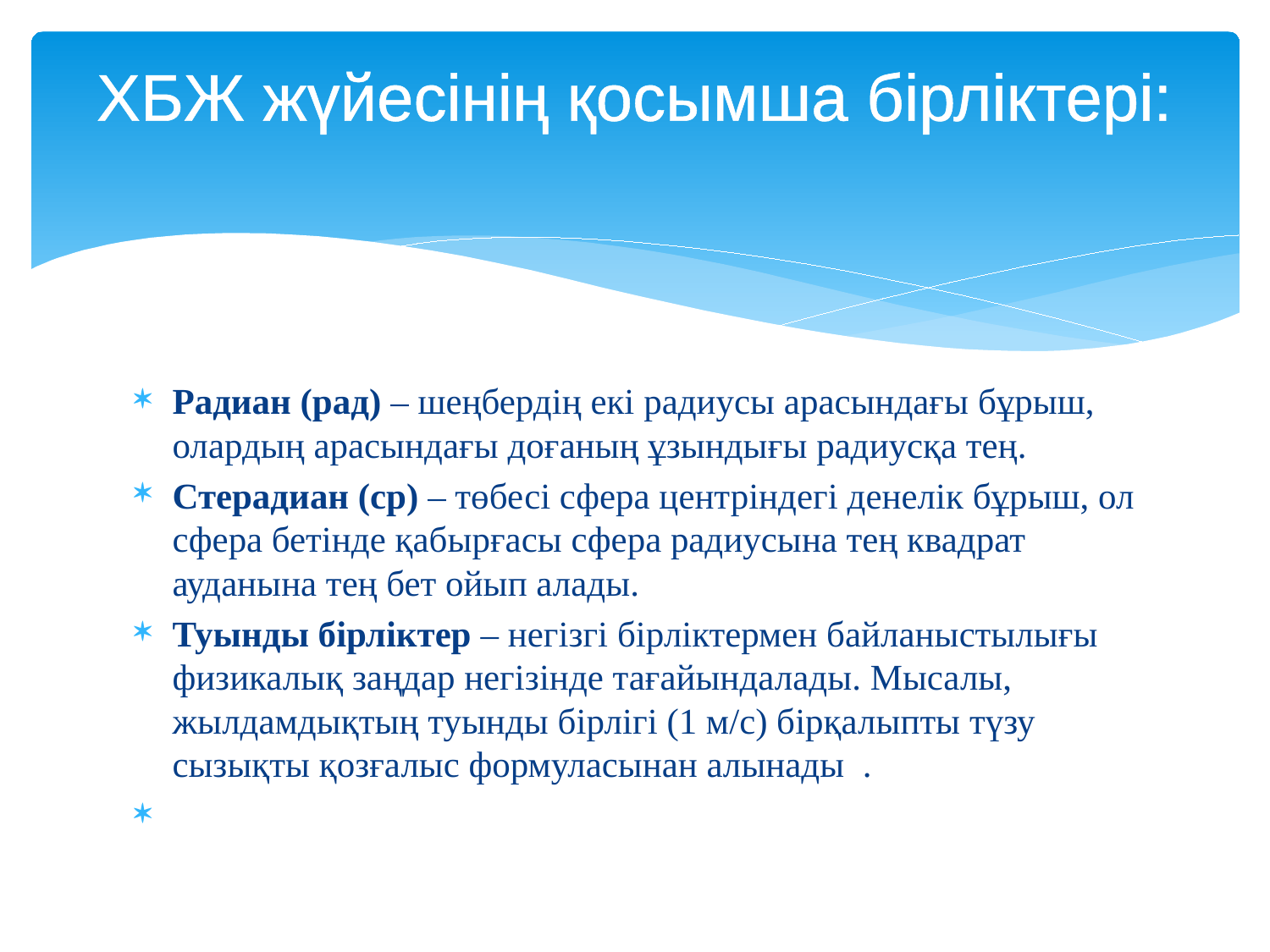

# ХБЖ жүйесінің қосымша бірліктері:
Радиан (рад) – шеңбердің екі радиусы арасындағы бұрыш, олардың арасындағы доғаның ұзындығы радиусқа тең.
Стерадиан (ср) – төбесі сфера центріндегі денелік бұрыш, ол сфера бетінде қабырғасы сфера радиусына тең квадрат ауданына тең бет ойып алады.
Туынды бірліктер – негізгі бірліктермен байланыстылығы физикалық заңдар негізінде тағайындалады. Мысалы, жылдамдықтың туынды бірлігі (1 м/с) бірқалыпты түзу сызықты қозғалыс формуласынан алынады  .